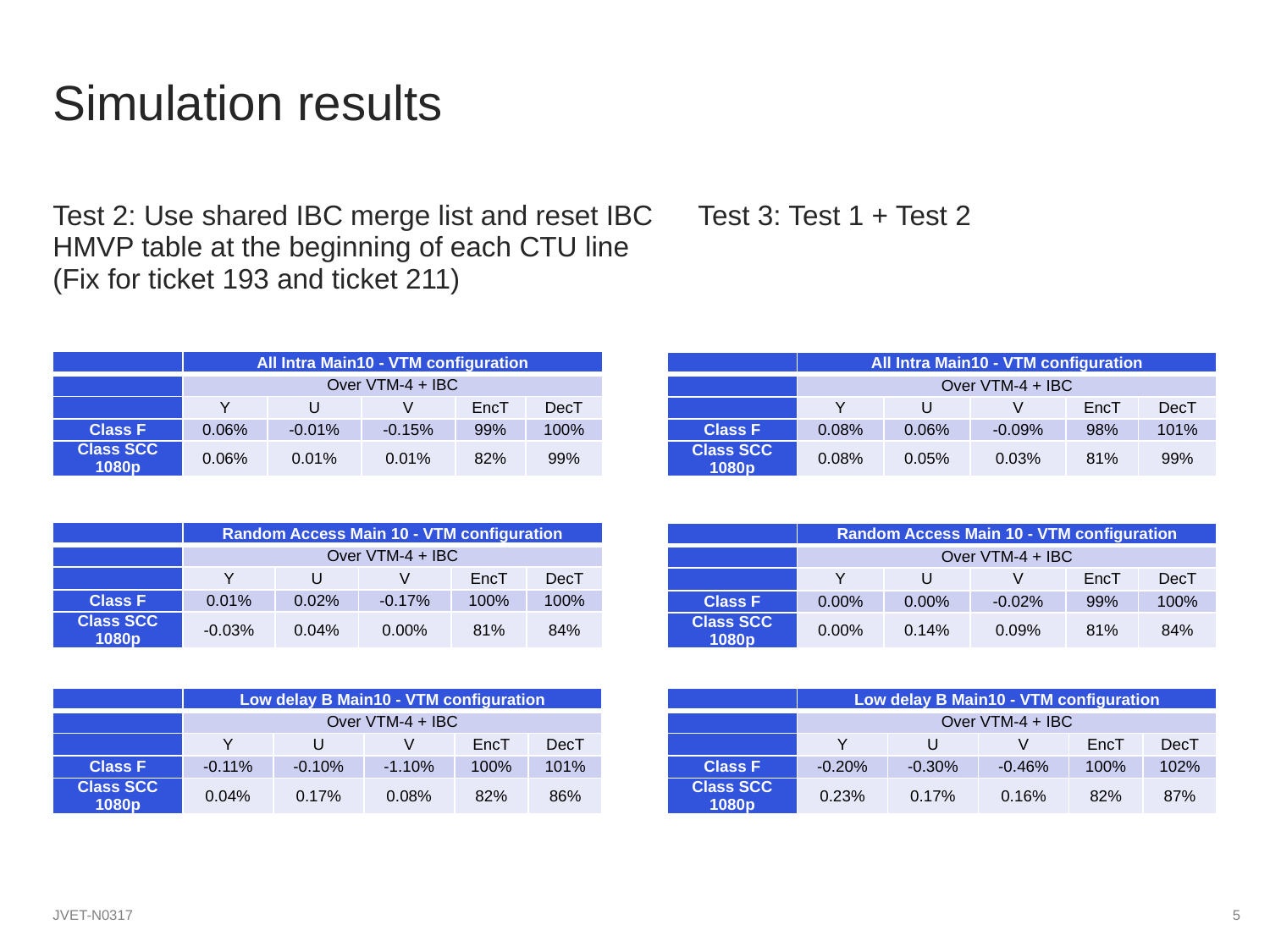

# Simulation results
Test 3: Test 1 + Test 2

Test 2: Use shared IBC merge list and reset IBC HMVP table at the beginning of each CTU line (Fix for ticket 193 and ticket 211)

|  | All Intra Main10 - VTM configuration |  |  |  |  |
| --- | --- | --- | --- | --- | --- |
|  | Over VTM-4 + IBC |  |  |  |  |
|  | Y | U | V | EncT | DecT |
| Class F | 0.06% | -0.01% | -0.15% | 99% | 100% |
| Class SCC 1080p | 0.06% | 0.01% | 0.01% | 82% | 99% |
|  | All Intra Main10 - VTM configuration |  |  |  |  |
| --- | --- | --- | --- | --- | --- |
|  | Over VTM-4 + IBC |  |  |  |  |
|  | Y | U | V | EncT | DecT |
| Class F | 0.08% | 0.06% | -0.09% | 98% | 101% |
| Class SCC 1080p | 0.08% | 0.05% | 0.03% | 81% | 99% |
|  | Random Access Main 10 - VTM configuration |  |  |  |  |
| --- | --- | --- | --- | --- | --- |
|  | Over VTM-4 + IBC |  |  |  |  |
|  | Y | U | V | EncT | DecT |
| Class F | 0.01% | 0.02% | -0.17% | 100% | 100% |
| Class SCC 1080p | -0.03% | 0.04% | 0.00% | 81% | 84% |
|  | Random Access Main 10 - VTM configuration |  |  |  |  |
| --- | --- | --- | --- | --- | --- |
|  | Over VTM-4 + IBC |  |  |  |  |
|  | Y | U | V | EncT | DecT |
| Class F | 0.00% | 0.00% | -0.02% | 99% | 100% |
| Class SCC 1080p | 0.00% | 0.14% | 0.09% | 81% | 84% |
|  | Low delay B Main10 - VTM configuration |  |  |  |  |
| --- | --- | --- | --- | --- | --- |
|  | Over VTM-4 + IBC |  |  |  |  |
|  | Y | U | V | EncT | DecT |
| Class F | -0.11% | -0.10% | -1.10% | 100% | 101% |
| Class SCC 1080p | 0.04% | 0.17% | 0.08% | 82% | 86% |
|  | Low delay B Main10 - VTM configuration |  |  |  |  |
| --- | --- | --- | --- | --- | --- |
|  | Over VTM-4 + IBC |  |  |  |  |
|  | Y | U | V | EncT | DecT |
| Class F | -0.20% | -0.30% | -0.46% | 100% | 102% |
| Class SCC 1080p | 0.23% | 0.17% | 0.16% | 82% | 87% |
JVET-N0317